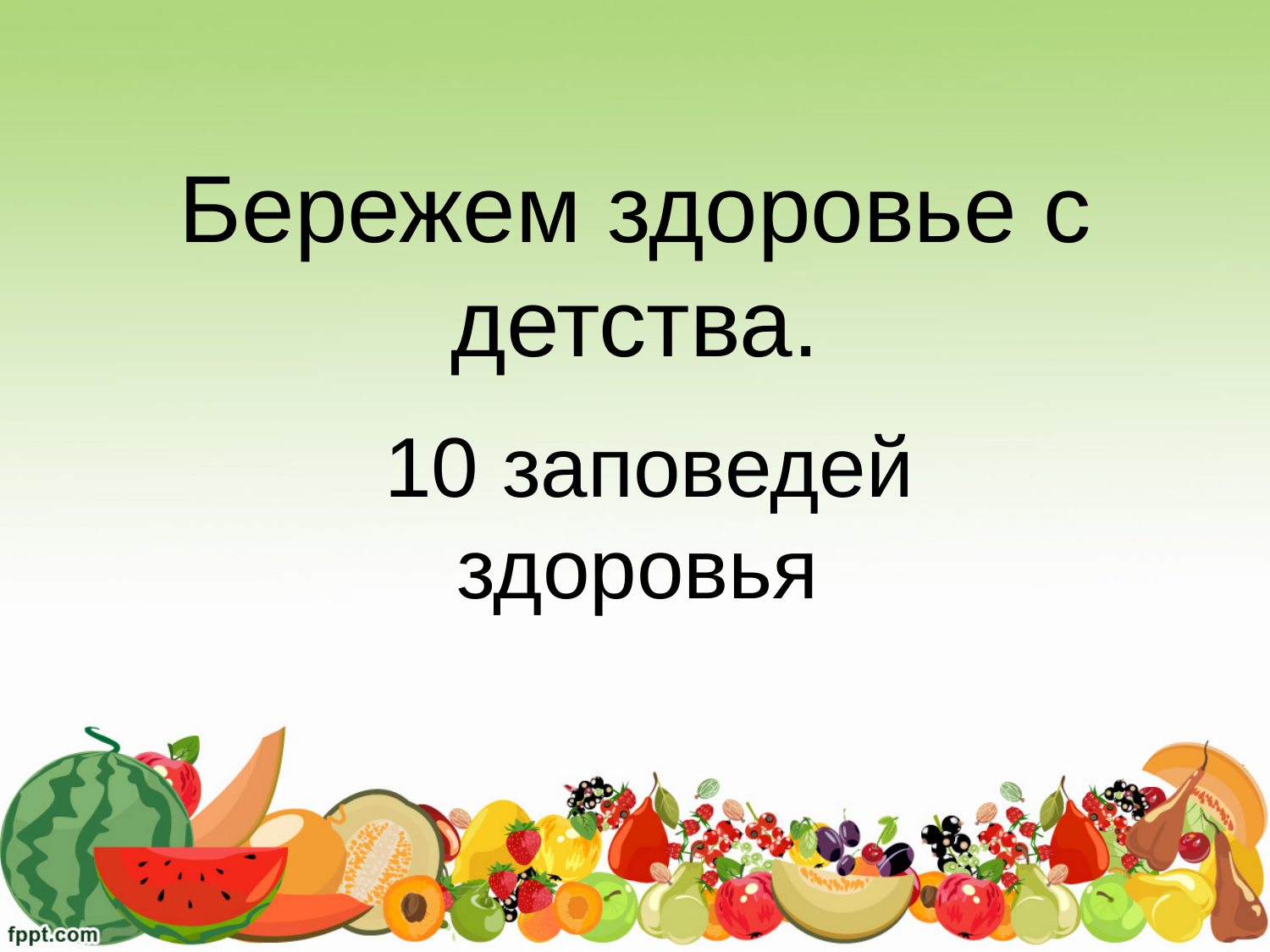

# Бережем здоровье с детства.
10 заповедей здоровья